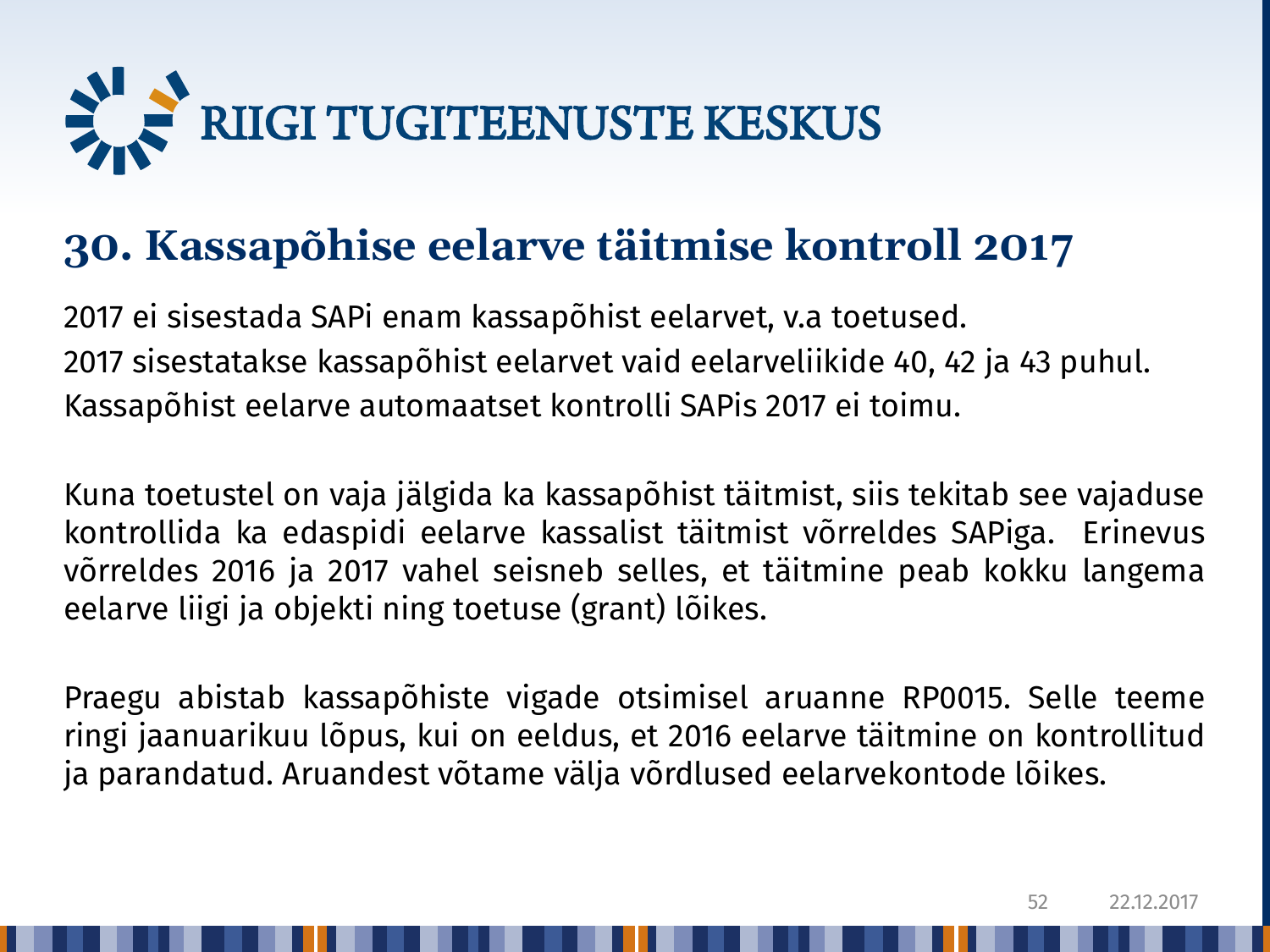

# 30. Kassapõhise eelarve täitmise kontroll 2017
2017 ei sisestada SAPi enam kassapõhist eelarvet, v.a toetused.
2017 sisestatakse kassapõhist eelarvet vaid eelarveliikide 40, 42 ja 43 puhul.
Kassapõhist eelarve automaatset kontrolli SAPis 2017 ei toimu.

Kuna toetustel on vaja jälgida ka kassapõhist täitmist, siis tekitab see vajaduse kontrollida ka edaspidi eelarve kassalist täitmist võrreldes SAPiga.  Erinevus võrreldes 2016 ja 2017 vahel seisneb selles, et täitmine peab kokku langema eelarve liigi ja objekti ning toetuse (grant) lõikes.

Praegu abistab kassapõhiste vigade otsimisel aruanne RP0015. Selle teeme ringi jaanuarikuu lõpus, kui on eeldus, et 2016 eelarve täitmine on kontrollitud ja parandatud. Aruandest võtame välja võrdlused eelarvekontode lõikes.

52
22.12.2017